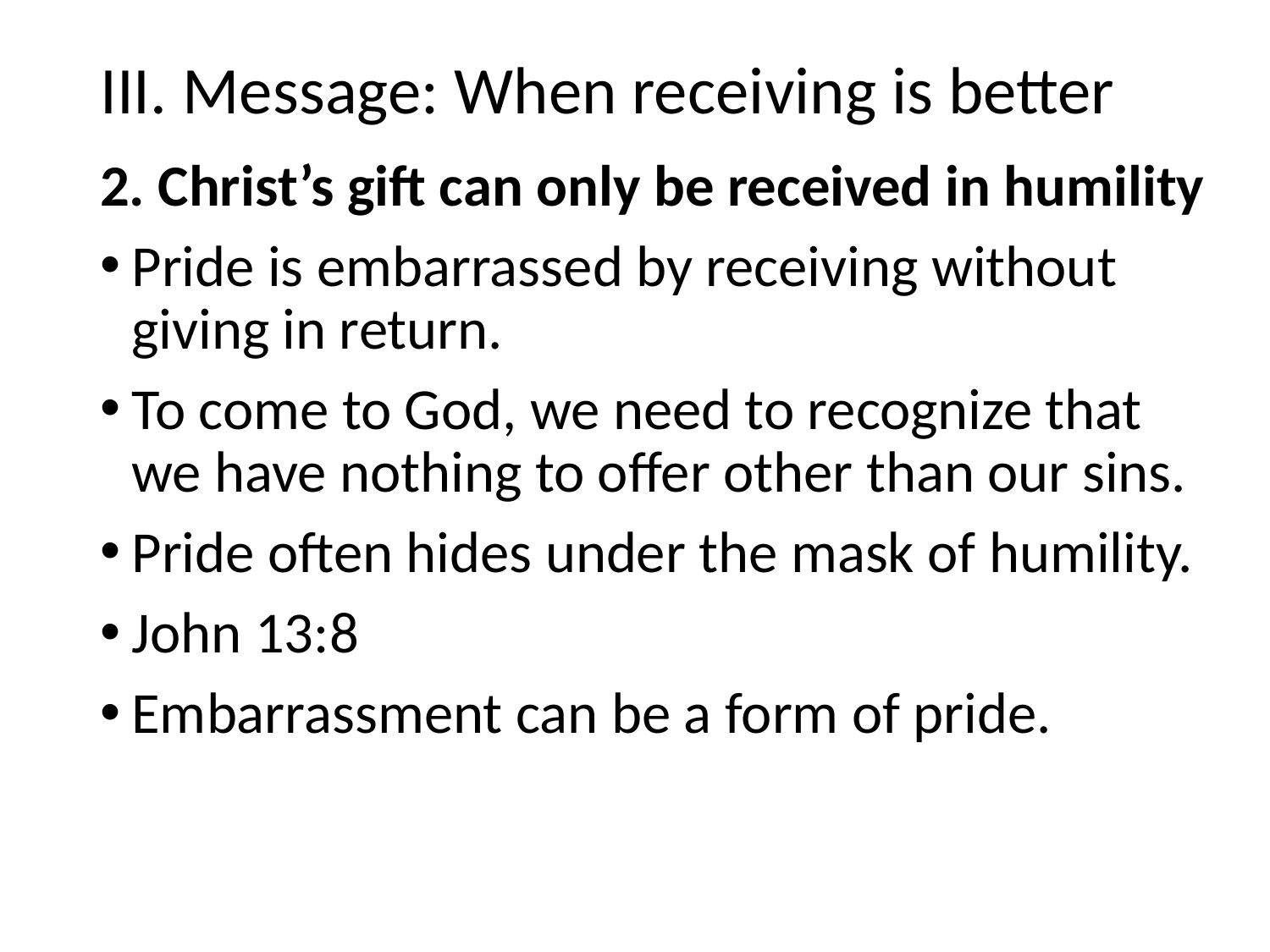

# III. Message: When receiving is better
2. Christ’s gift can only be received in humility
Pride is embarrassed by receiving without giving in return.
To come to God, we need to recognize that we have nothing to offer other than our sins.
Pride often hides under the mask of humility.
John 13:8
Embarrassment can be a form of pride.